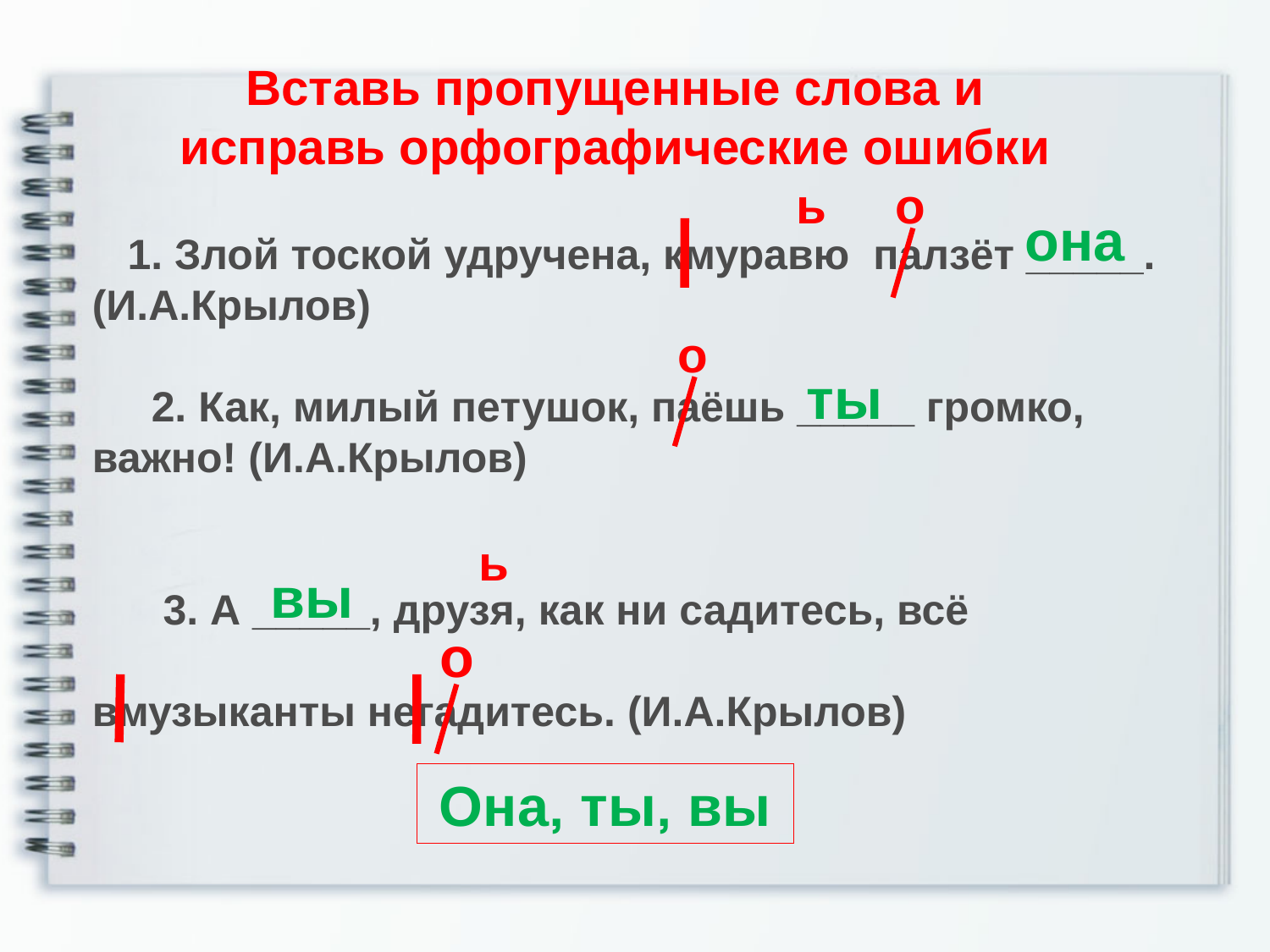

Вставь пропущенные слова и исправь орфографические ошибки
ь
о
она
   1. Злой тоской удручена, кмуравю  палзёт _____. (И.А.Крылов)

     2. Как, милый петушок, паёшь _____ громко, важно! (И.А.Крылов)

      3. А _____, друзя, как ни садитесь, всё

вмузыканты негадитесь. (И.А.Крылов)
о
ты
ь
вы
о
Она, ты, вы